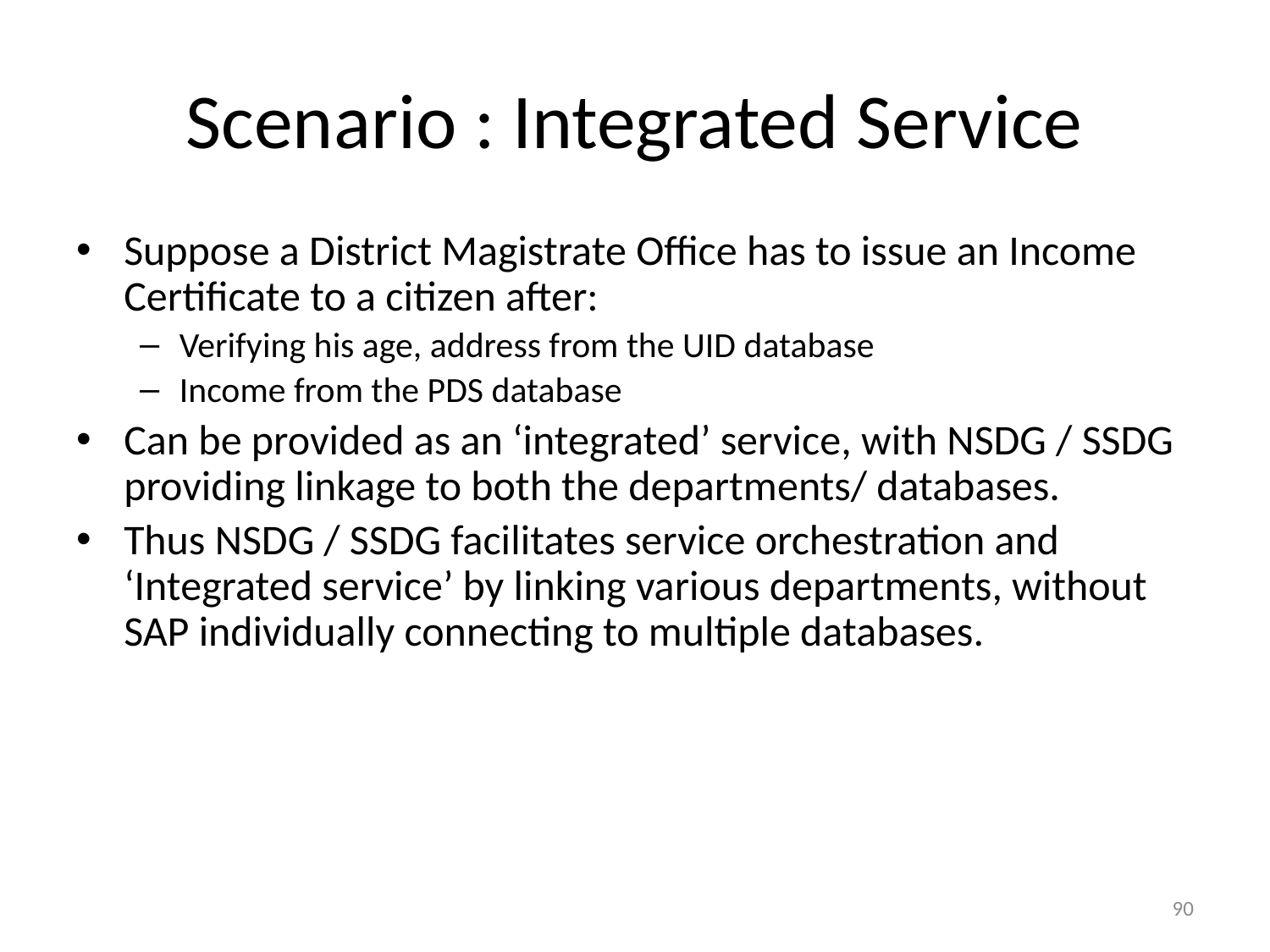

# Scenario : Integrated Service
Suppose a District Magistrate Office has to issue an Income Certificate to a citizen after:
Verifying his age, address from the UID database
Income from the PDS database
Can be provided as an ‘integrated’ service, with NSDG / SSDG providing linkage to both the departments/ databases.
Thus NSDG / SSDG facilitates service orchestration and ‘Integrated service’ by linking various departments, without SAP individually connecting to multiple databases.
90